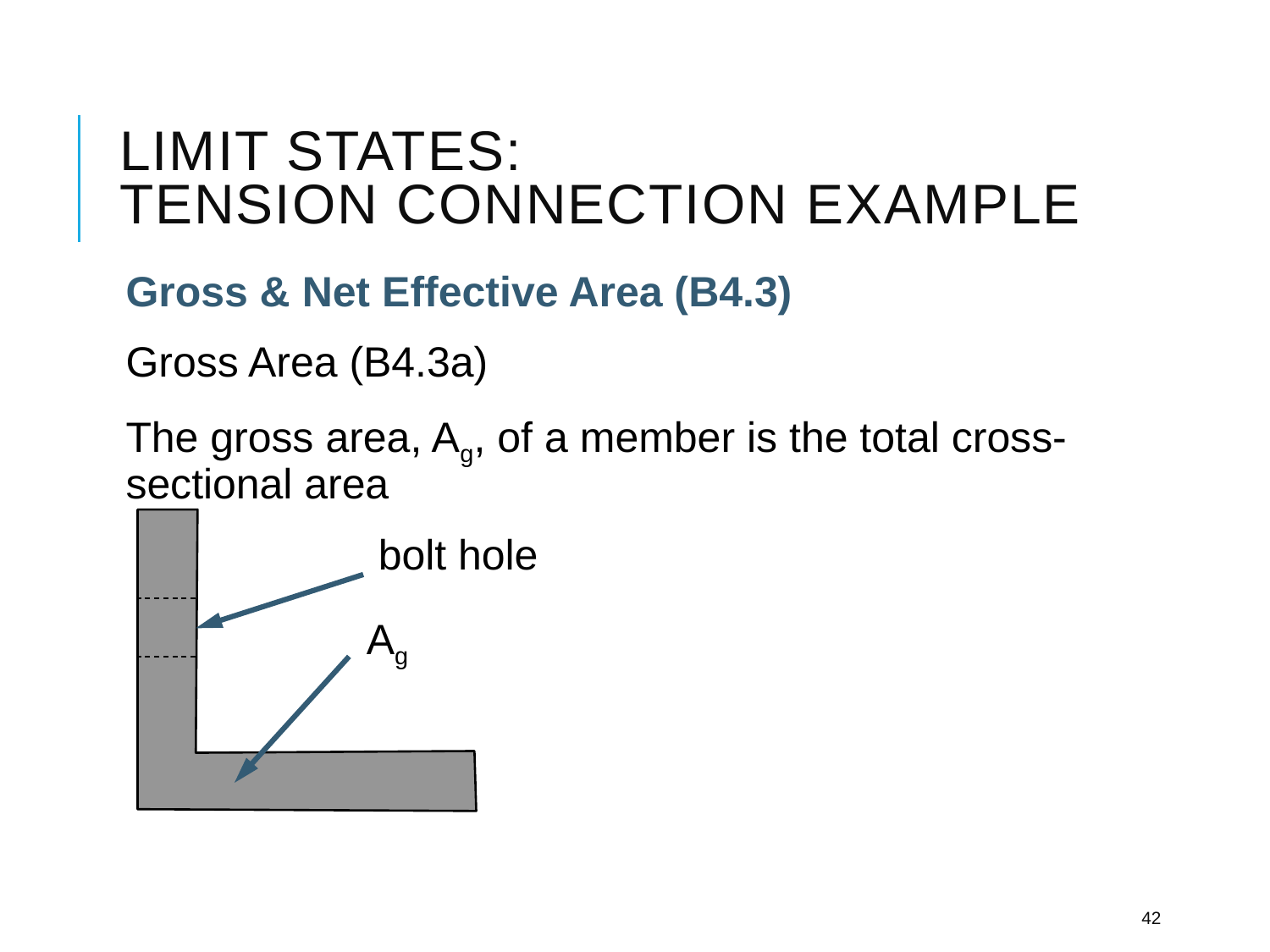

# Limit states: Tension connection example
Gross & Net Effective Area (B4.3)
Gross Area (B4.3a)
The gross area, Ag, of a member is the total cross-sectional area

bolt hole
 Ag

42